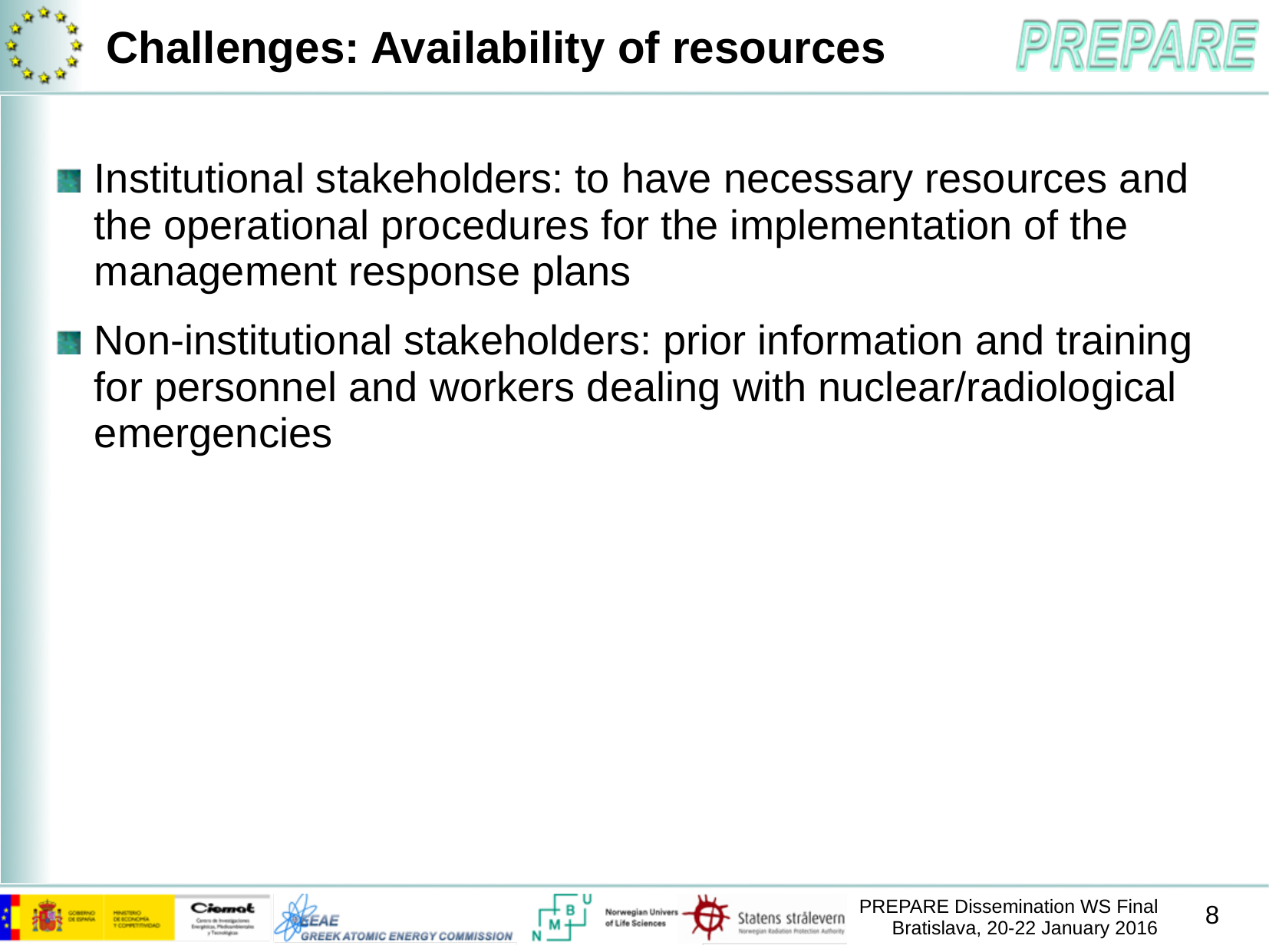

# Challenges: Availability of resources
Institutional stakeholders: to have necessary resources and the operational procedures for the implementation of the management response plans
Non-institutional stakeholders: prior information and training for personnel and workers dealing with nuclear/radiological emergencies